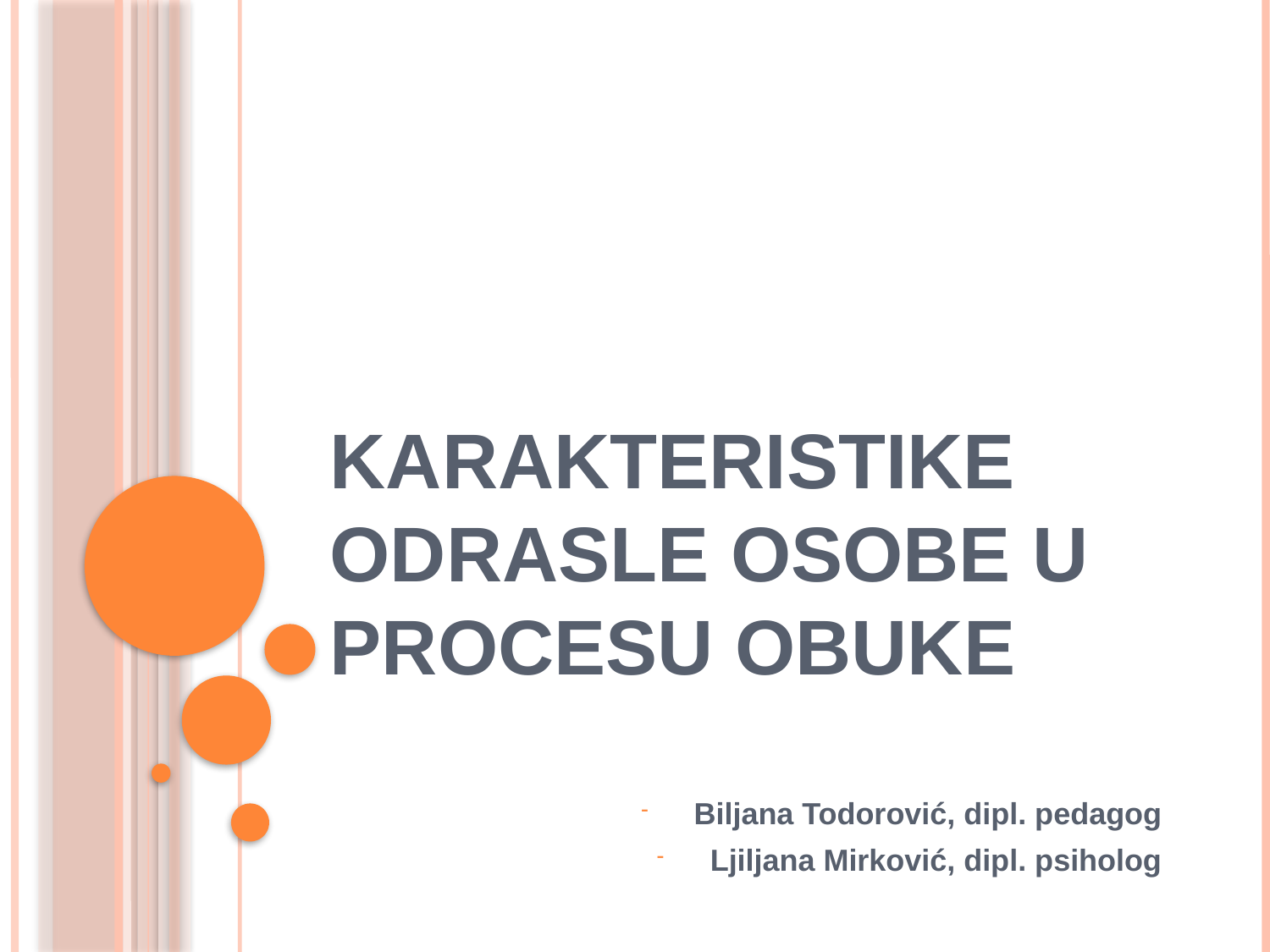

# Karakteristike odrasle osobe u procesu obuke

Biljana Todorović, dipl. pedagog
Ljiljana Mirković, dipl. psiholog